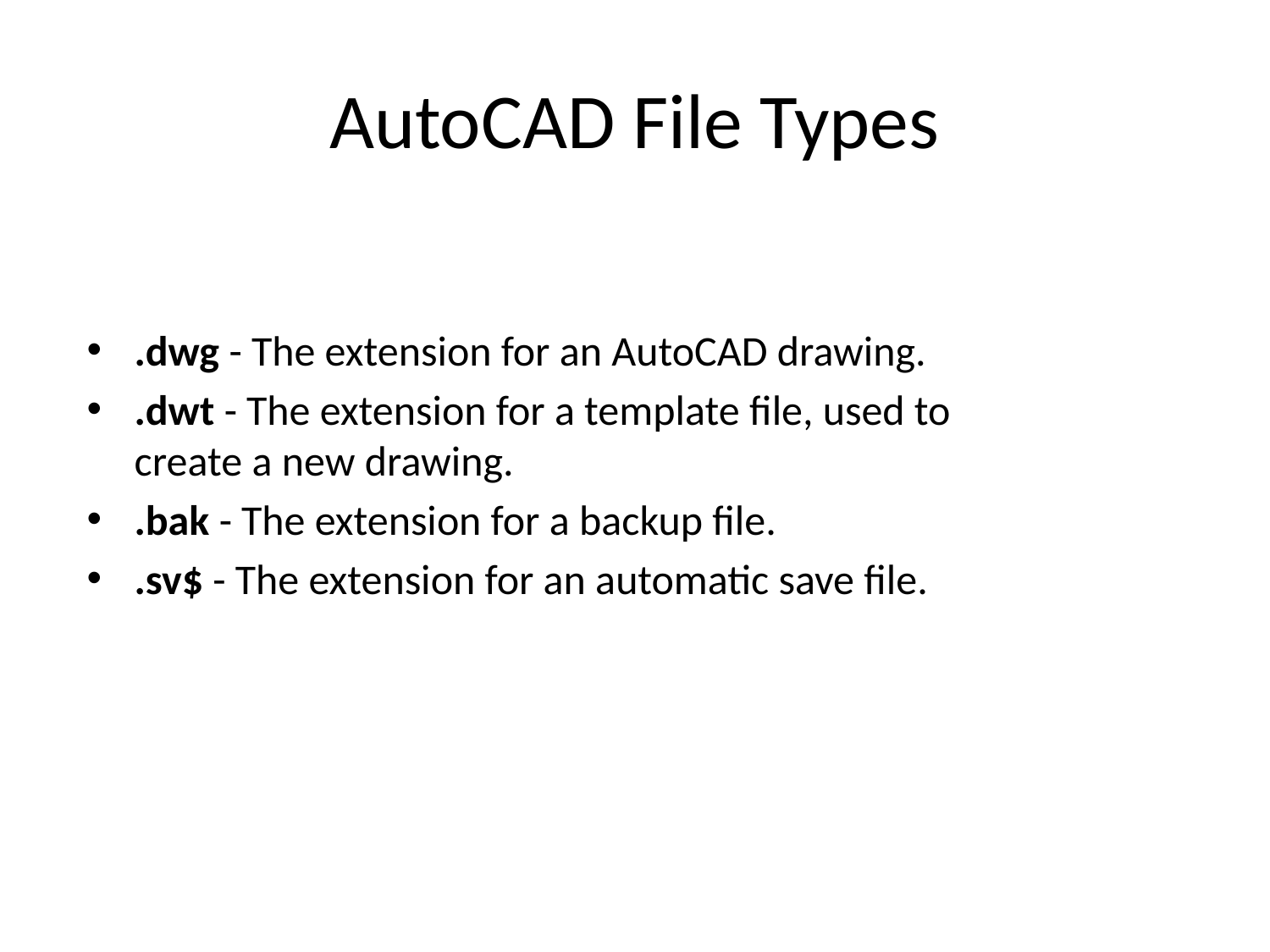

# AutoCAD File Types
.dwg - The extension for an AutoCAD drawing.
.dwt - The extension for a template file, used to create a new drawing.
.bak - The extension for a backup file.
.sv$ - The extension for an automatic save file.